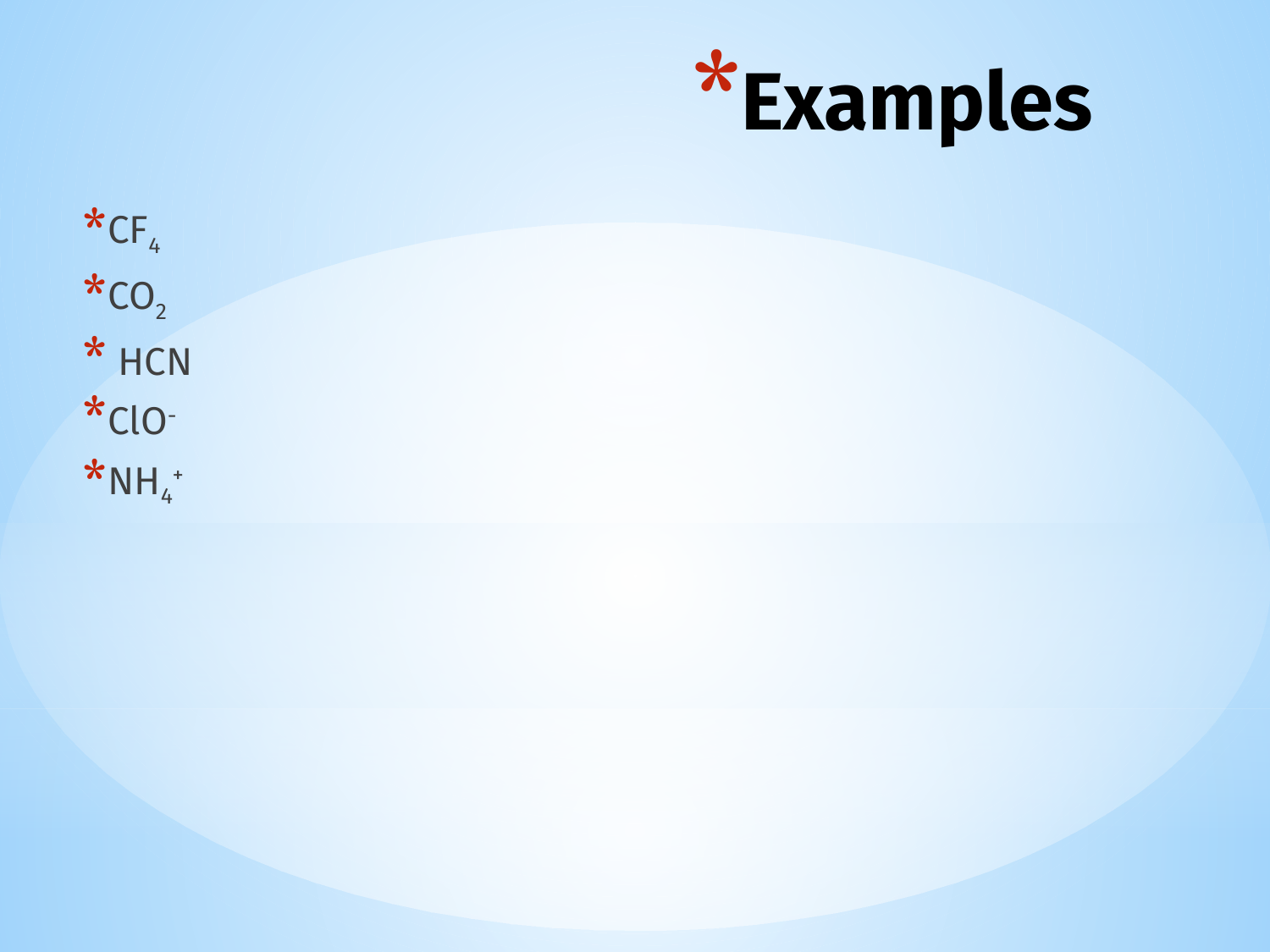

# Examples
CF4
CO2
 HCN
ClO-
NH4+